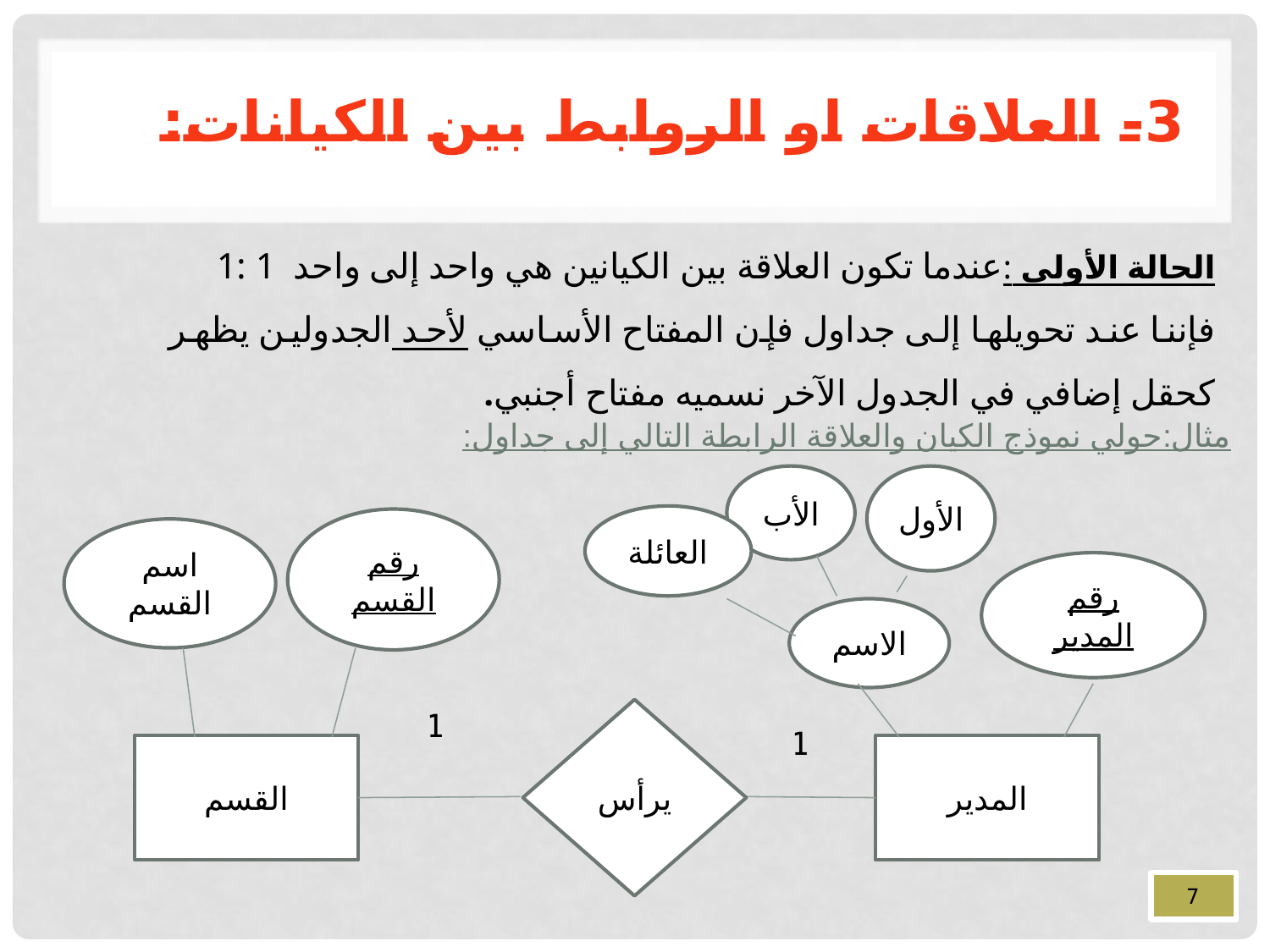

3- العلاقات او الروابط بين الكيانات:
الحالة الأولى :عندما تكون العلاقة بين الكيانين هي واحد إلى واحد  1 :1
فإننا عند تحويلها إلى جداول فإن المفتاح الأساسي لأحد الجدولين يظهر كحقل إضافي في الجدول الآخر نسميه مفتاح أجنبي.
# مثال:حولي نموذج الكيان والعلاقة الرابطة التالي إلى جداول:
الأب
الأول
العائلة
رقم القسم
اسم القسم
رقم المدير
يرأس
القسم
المدير
الاسم
1
1
7